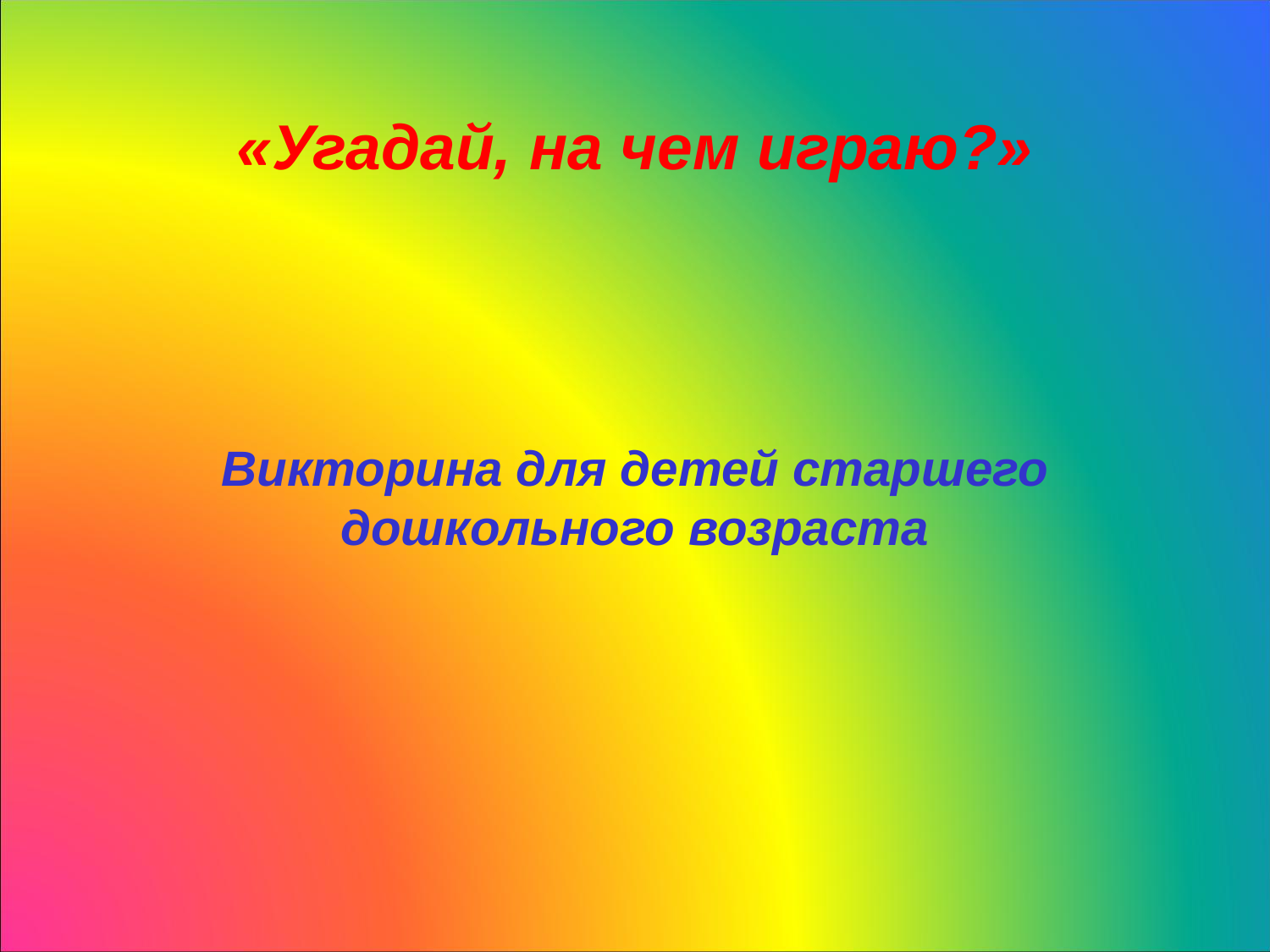

# «Угадай, на чем играю?» Викторина для детей старшего дошкольного возраста